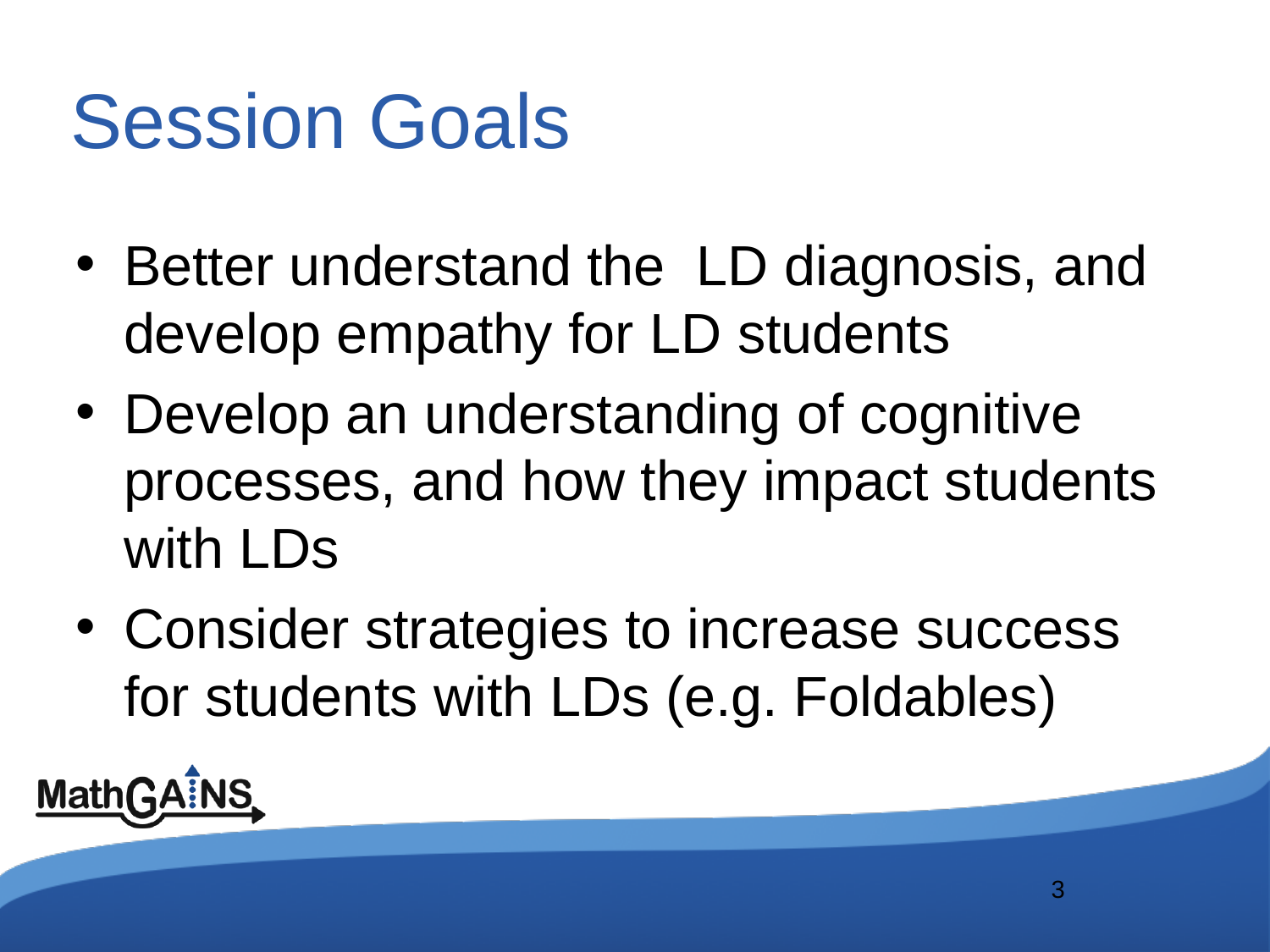

# Session Goals
Better understand the  LD diagnosis, and develop empathy for LD students
Develop an understanding of cognitive processes, and how they impact students with LDs
Consider strategies to increase success for students with LDs (e.g. Foldables)

3